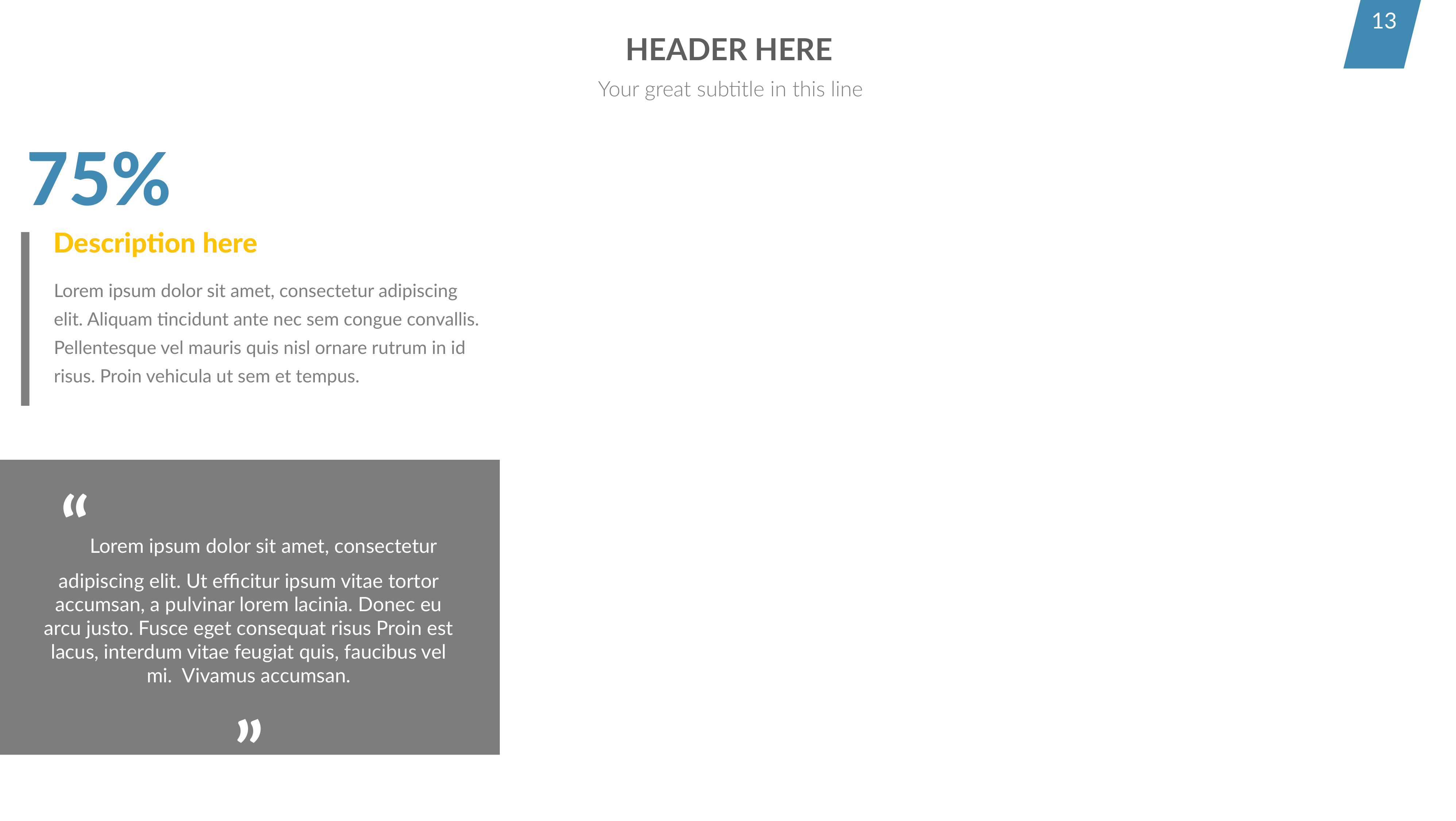

HEADER HERE
Your great subtitle in this line

75%
Description here
Lorem ipsum dolor sit amet, consectetur adipiscing elit. Aliquam tincidunt ante nec sem congue convallis. Pellentesque vel mauris quis nisl ornare rutrum in id risus. Proin vehicula ut sem et tempus.

“Lorem ipsum dolor sit amet, consectetur adipiscing elit. Ut efficitur ipsum vitae tortor accumsan, a pulvinar lorem lacinia. Donec eu arcu justo. Fusce eget consequat risus Proin est lacus, interdum vitae feugiat quis, faucibus vel mi.  Vivamus accumsan.
”